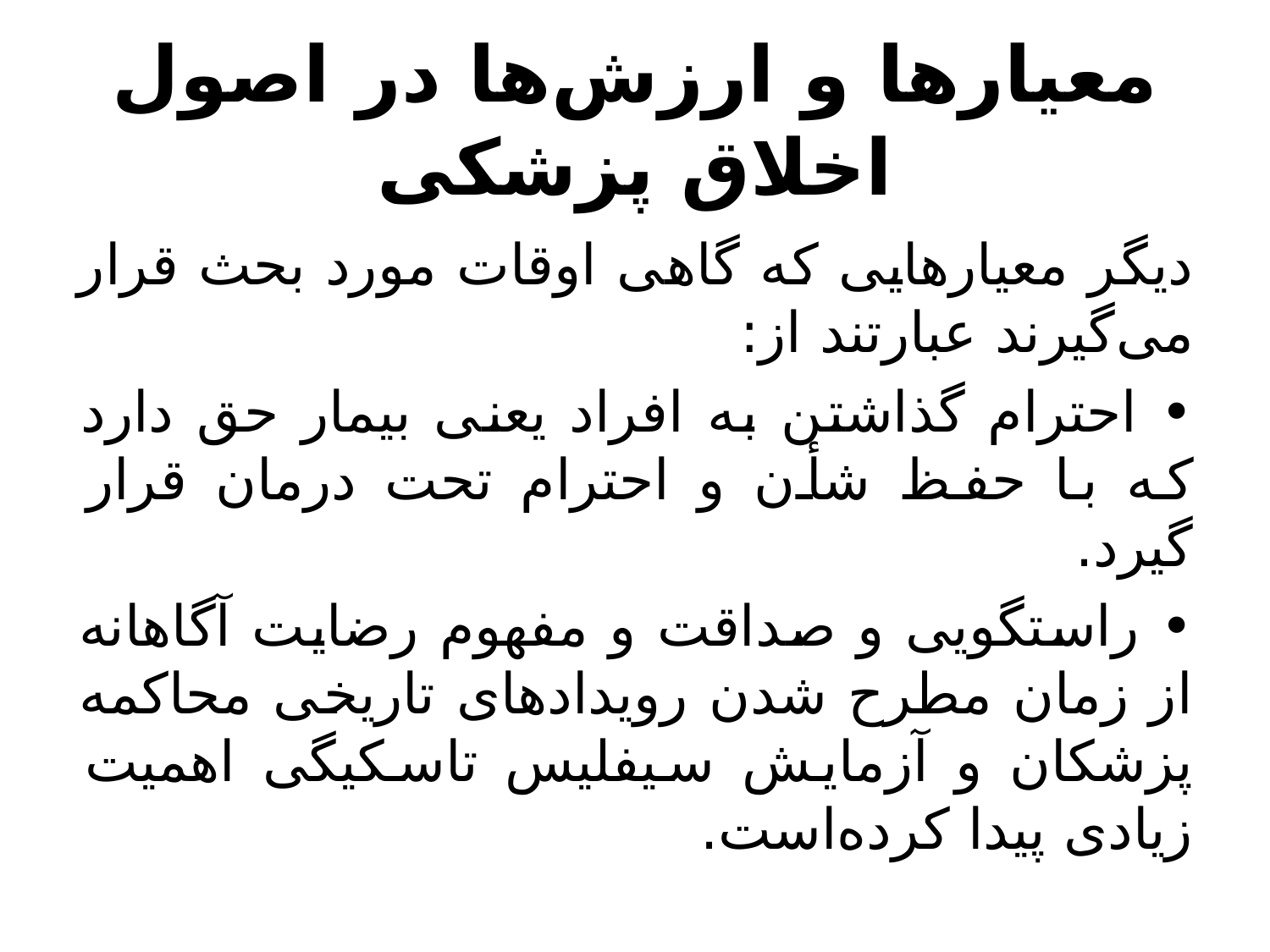

# معیارها و ارزش‌ها در اصول اخلاق پزشکی
دیگر معیارهایی که گاهی اوقات مورد بحث قرار می‌گیرند عبارتند از:
• احترام گذاشتن به افراد یعنی بیمار حق دارد که با حفظ شأن و احترام تحت درمان قرار گیرد.
• راستگویی و صداقت و مفهوم رضایت آگاهانه از زمان مطرح شدن رویدادهای تاریخی محاکمه پزشکان و آزمایش سیفلیس تاسکیگی اهمیت زیادی پیدا کرده‌است.